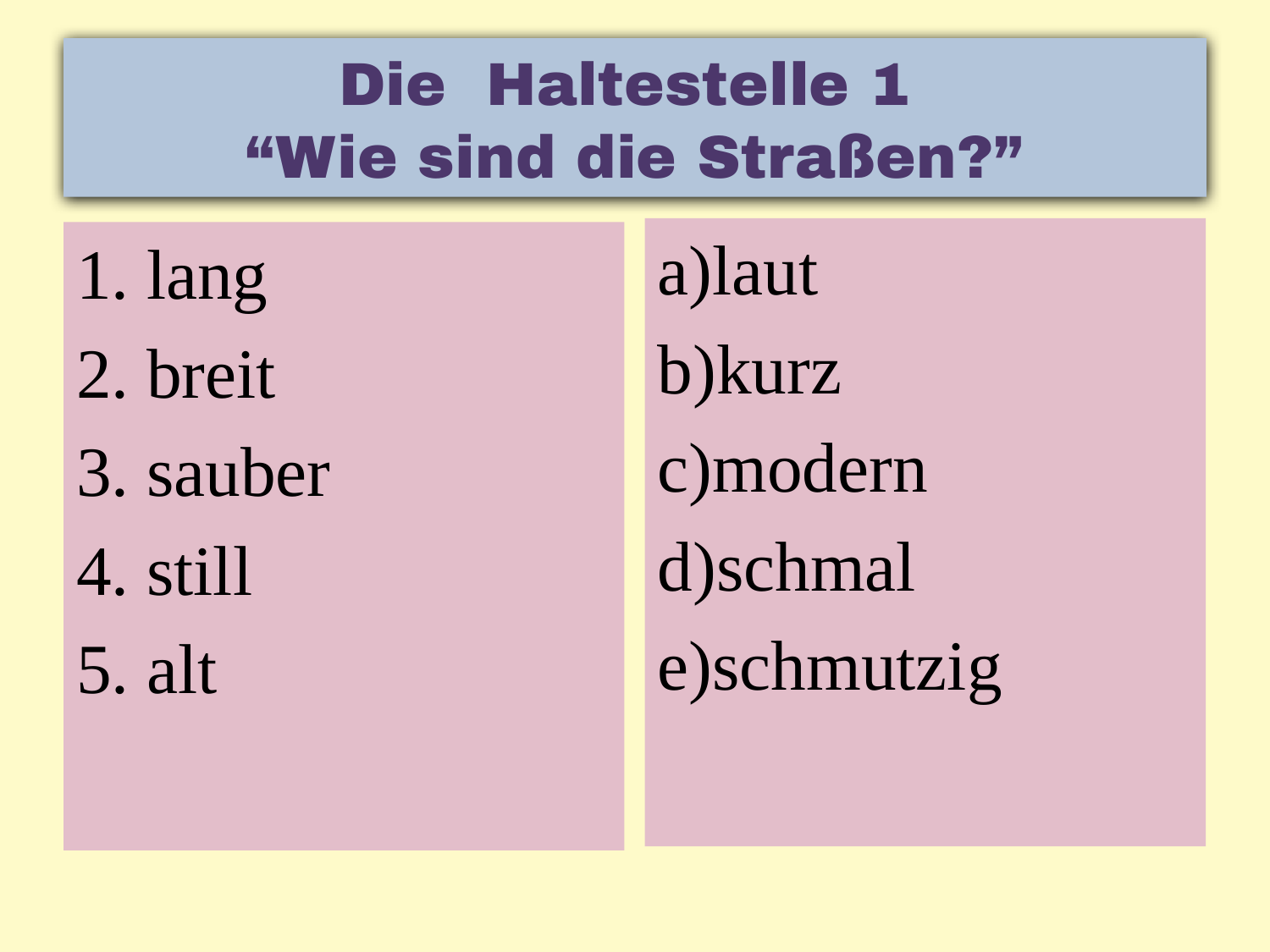

# Die  Haltestelle 1 “Wie sind die Straßen?”
a)laut
b)kurz
c)modern
d)schmal
e)schmutzig
1. lang
2. breit
3. sauber
4. still
5. alt